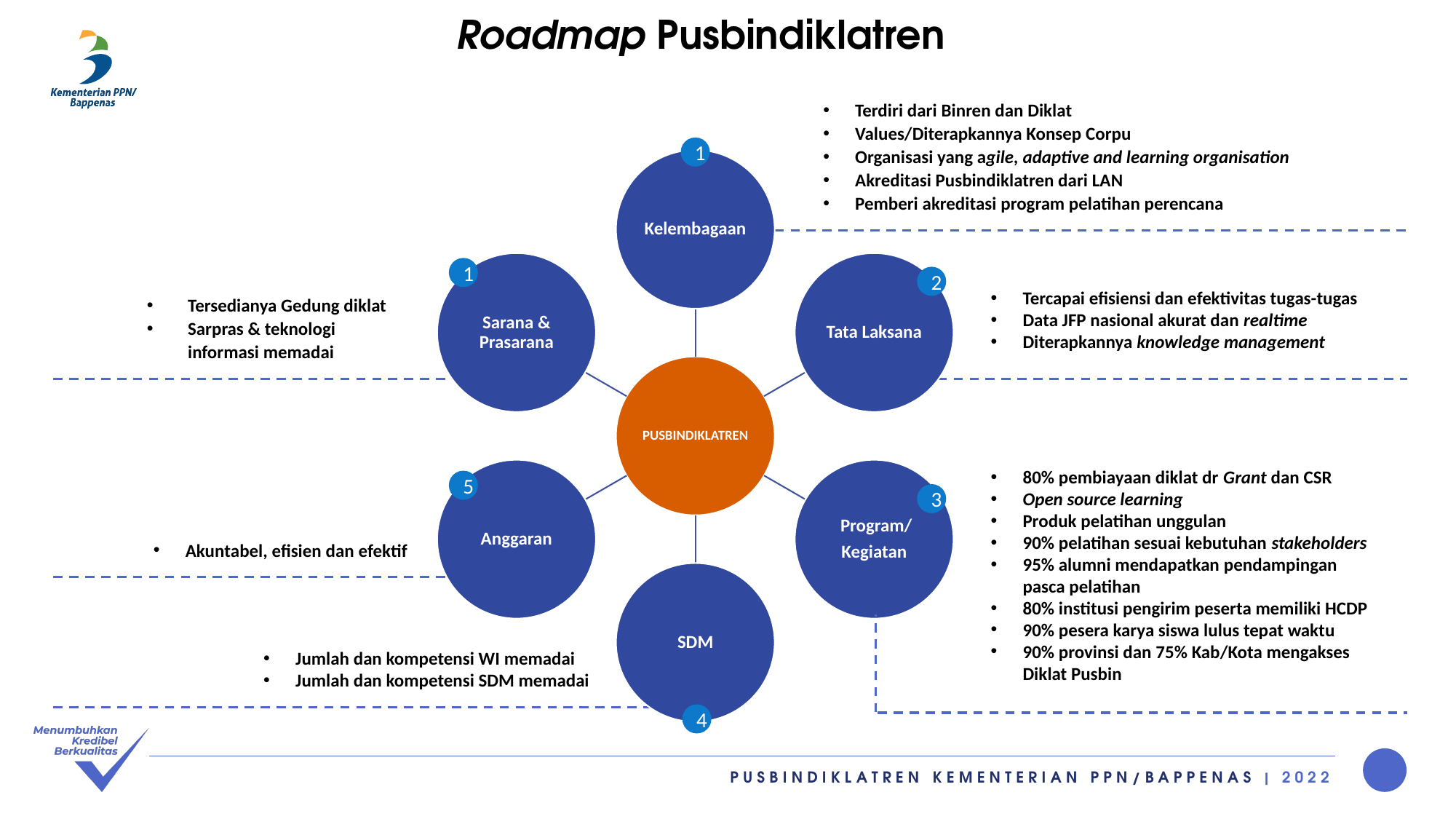

# Roadmap Pusbindiklatren
Terdiri dari Binren dan Diklat
Values/Diterapkannya Konsep Corpu
Organisasi yang agile, adaptive and learning organisation
Akreditasi Pusbindiklatren dari LAN
Pemberi akreditasi program pelatihan perencana
1
PUSBINDIKLATREN

Kelembagaan

Tata Laksana

 Program/
Kegiatan

SDM

Anggaran

Sarana & Prasarana
1
2
Tercapai efisiensi dan efektivitas tugas-tugas
Data JFP nasional akurat dan realtime
Diterapkannya knowledge management
Tersedianya Gedung diklat
Sarpras & teknologi informasi memadai
80% pembiayaan diklat dr Grant dan CSR
Open source learning
Produk pelatihan unggulan
90% pelatihan sesuai kebutuhan stakeholders
95% alumni mendapatkan pendampingan pasca pelatihan
80% institusi pengirim peserta memiliki HCDP
90% pesera karya siswa lulus tepat waktu
90% provinsi dan 75% Kab/Kota mengakses Diklat Pusbin
5
3
Akuntabel, efisien dan efektif

Jumlah dan kompetensi WI memadai
Jumlah dan kompetensi SDM memadai
4